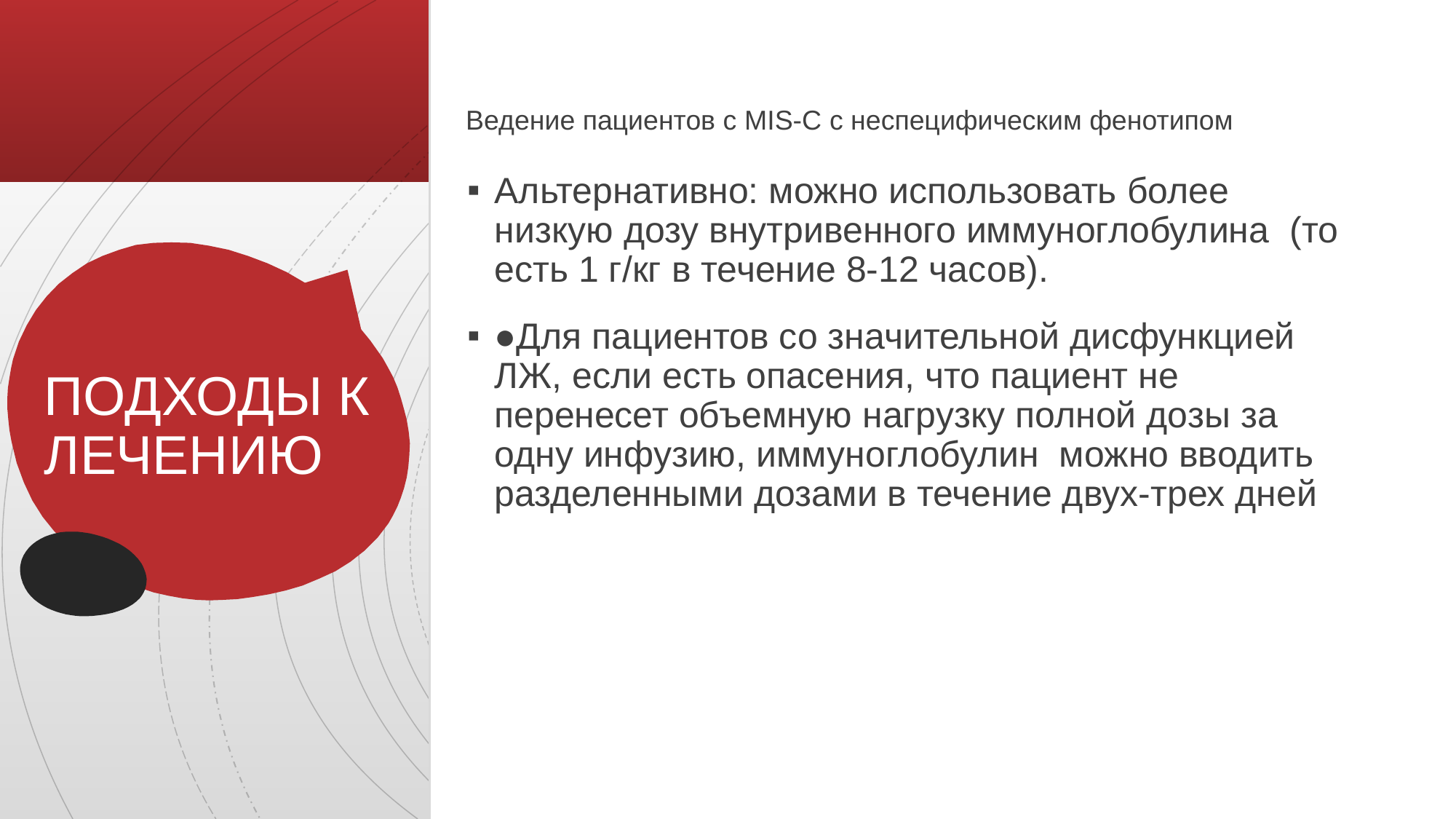

Ведение пациентов с MIS-C с неспецифическим фенотипом

Альтернативно: можно использовать более низкую дозу внутривенного иммуноглобулина  (то есть 1 г/кг в течение 8-12 часов).
●Для пациентов со значительной дисфункцией ЛЖ, если есть опасения, что пациент не перенесет объемную нагрузку полной дозы за одну инфузию, иммуноглобулин  можно вводить разделенными дозами в течение двух-трех дней
# ПОДХОДЫ К ЛЕЧЕНИЮ